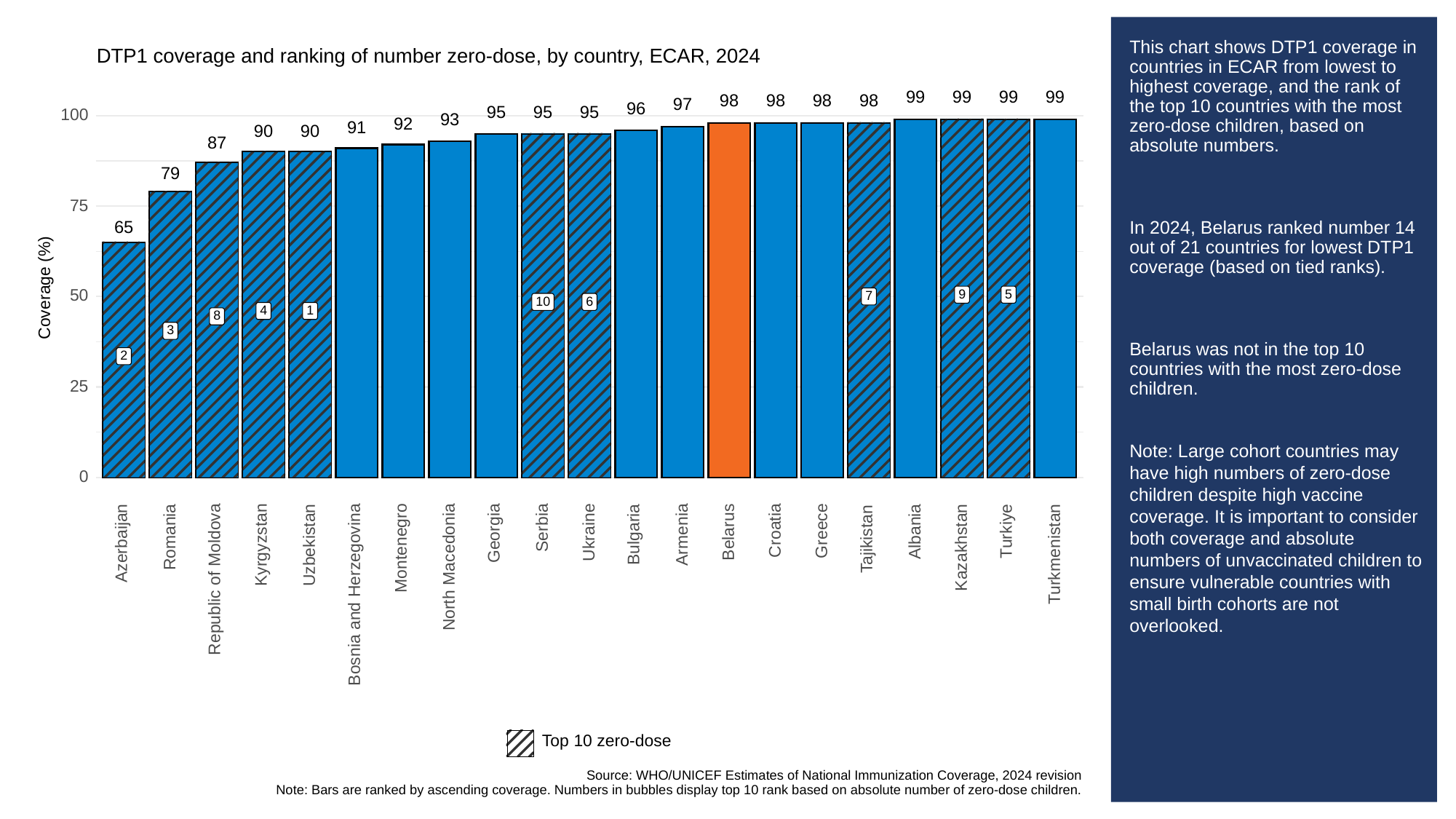

# This chart shows DTP1 coverage in countries in ECAR from lowest to highest coverage, and the rank of the top 10 countries with the most zero-dose children, based on absolute numbers.

In 2024, Belarus ranked number 14 out of 21 countries for lowest DTP1 coverage (based on tied ranks).

Belarus was not in the top 10 countries with the most zero-dose children.

Note: Large cohort countries may have high numbers of zero-dose children despite high vaccine coverage. It is important to consider both coverage and absolute numbers of unvaccinated children to ensure vulnerable countries with small birth cohorts are not overlooked.

DTP1 coverage and ranking of number zero-dose, by country, ECAR, 2024
99
99
99
99
98
98
98
98
97
96
95
95
95
100
93

92

91

90
90

87

79

75

65

Coverage (%)

9
5
50
7

10
6

1
4

8

3

2

25

0

Serbia
Turkiye
Croatia
Greece
Albania
Georgia
Belarus
Ukraine
Bulgaria
Armenia
Romania
Tajikistan
Azerbaijan
Kyrgyzstan
Uzbekistan
Montenegro
Kazakhstan
Turkmenistan
North Macedonia
Republic of Moldova
Bosnia and Herzegovina

Top 10 zero-dose

Source: WHO/UNICEF Estimates of National Immunization Coverage, 2024 revision
Note: Bars are ranked by ascending coverage. Numbers in bubbles display top 10 rank based on absolute number of zero-dose children.